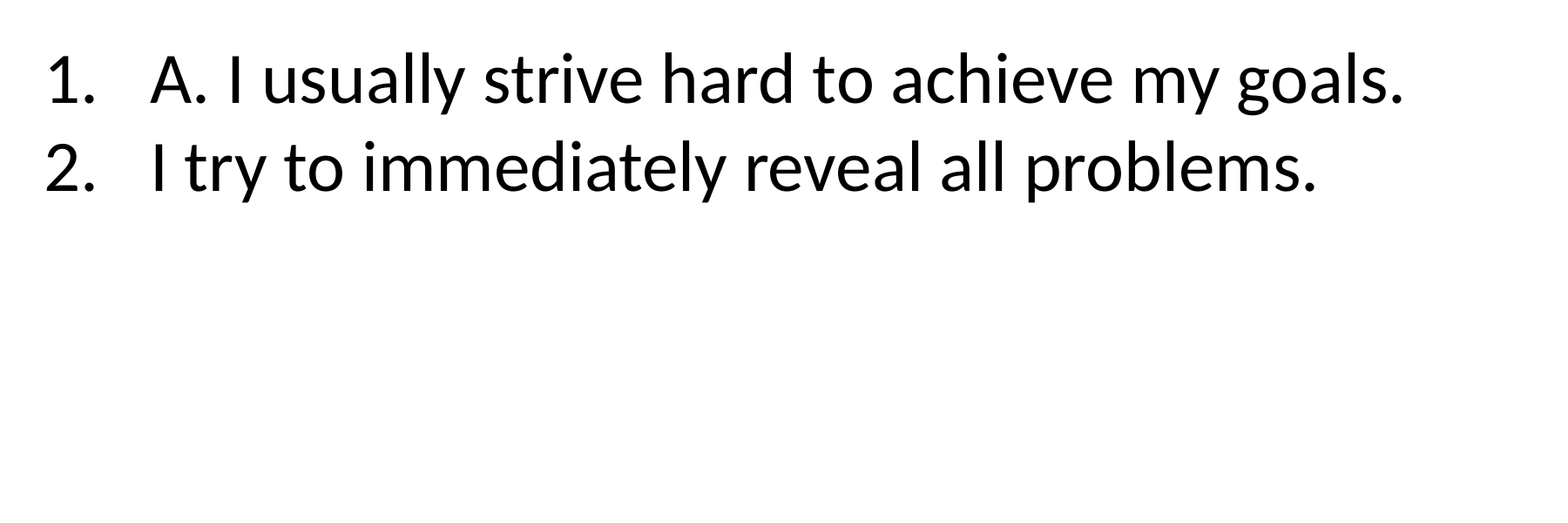

A. I usually strive hard to achieve my goals.
I try to immediately reveal all problems.